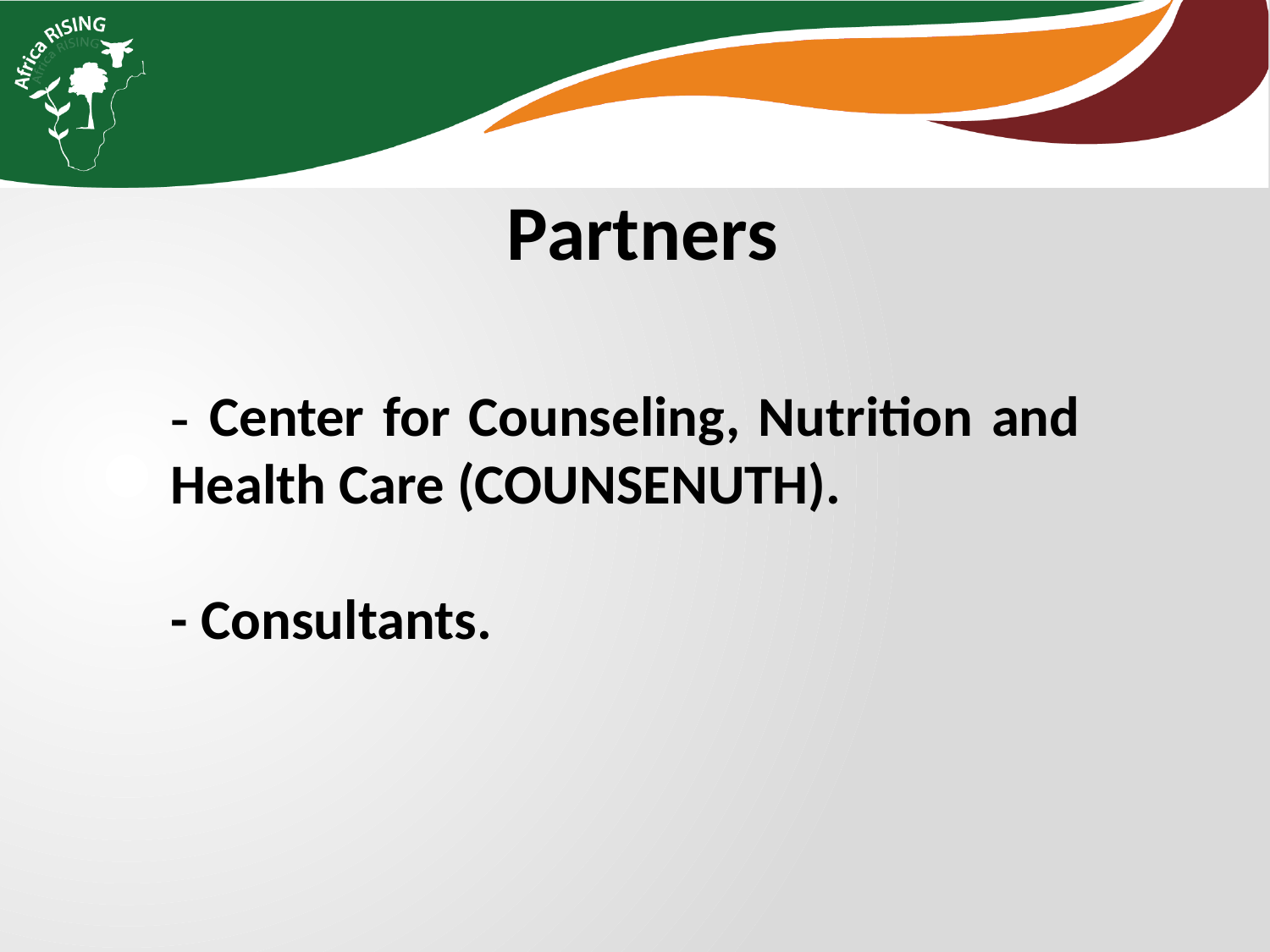

Partners
- Center for Counseling, Nutrition and      Health Care (COUNSENUTH).

- Consultants.